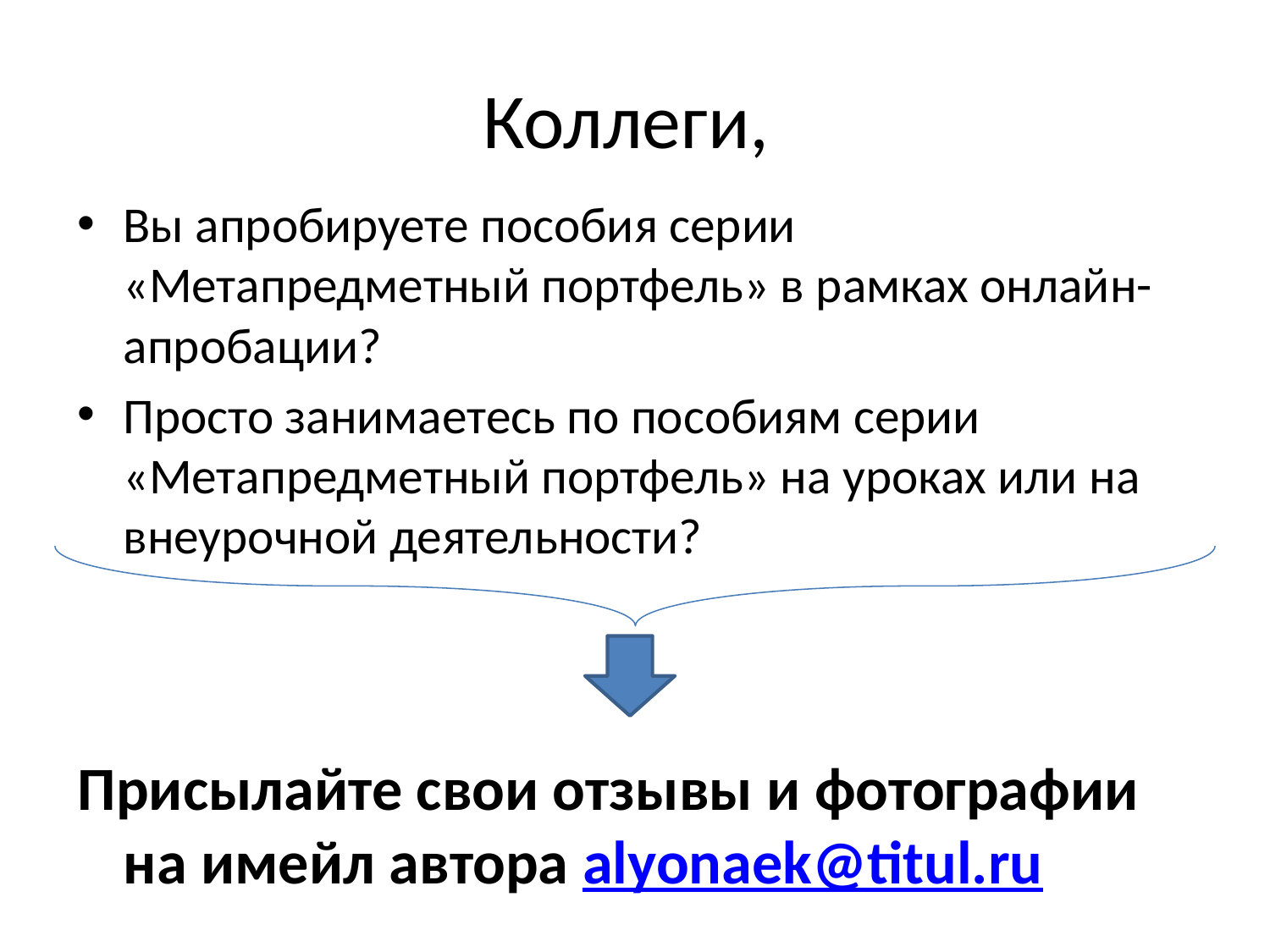

# Коллеги,
Вы апробируете пособия серии «Метапредметный портфель» в рамках онлайн-апробации?
Просто занимаетесь по пособиям серии «Метапредметный портфель» на уроках или на внеурочной деятельности?

Присылайте свои отзывы и фотографии на имейл автора alyonaek@titul.ru